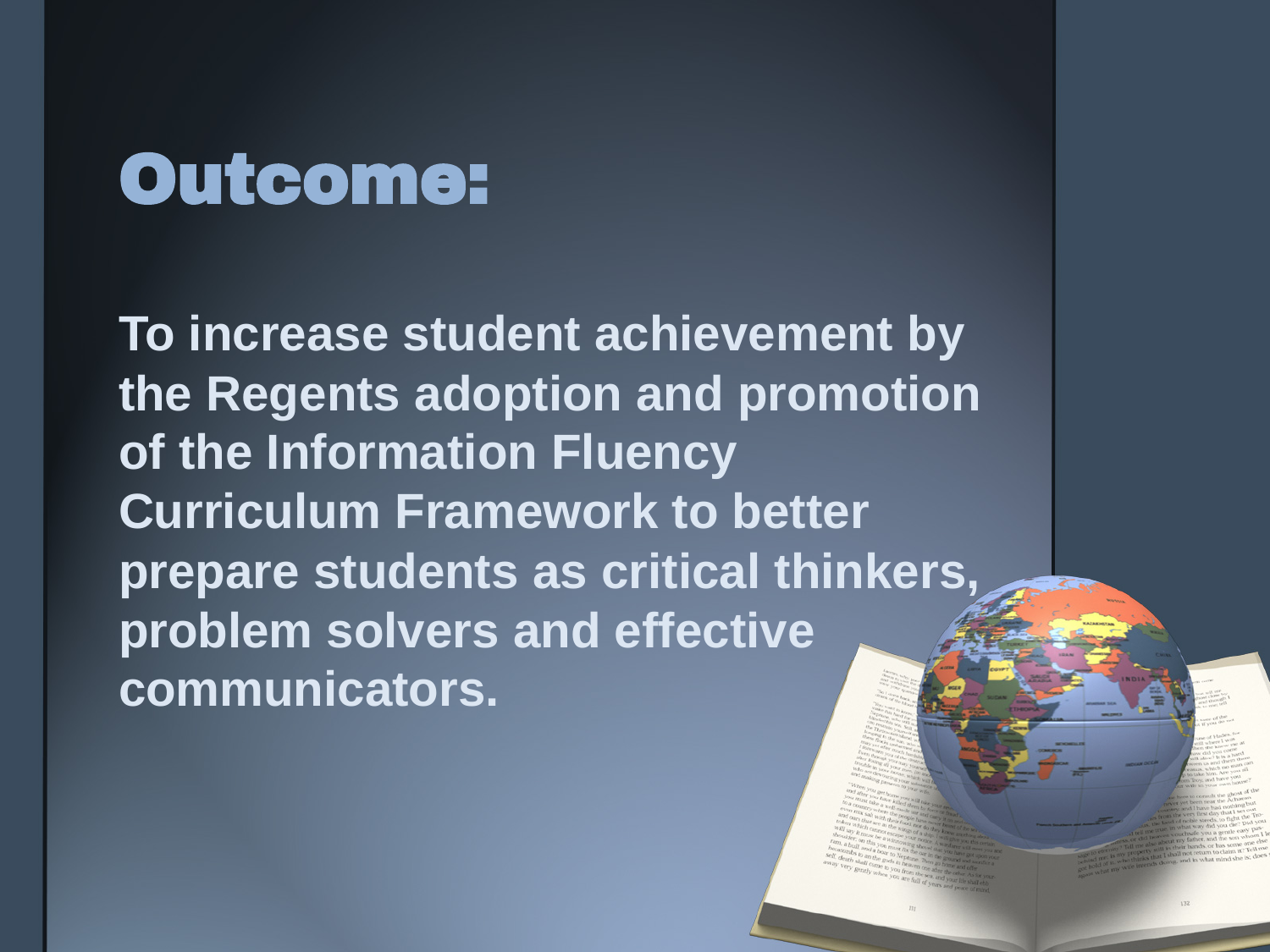

# Outcome:

To increase student achievement by the Regents adoption and promotion of the Information Fluency Curriculum Framework to better prepare students as critical thinkers, problem solvers and effective communicators.